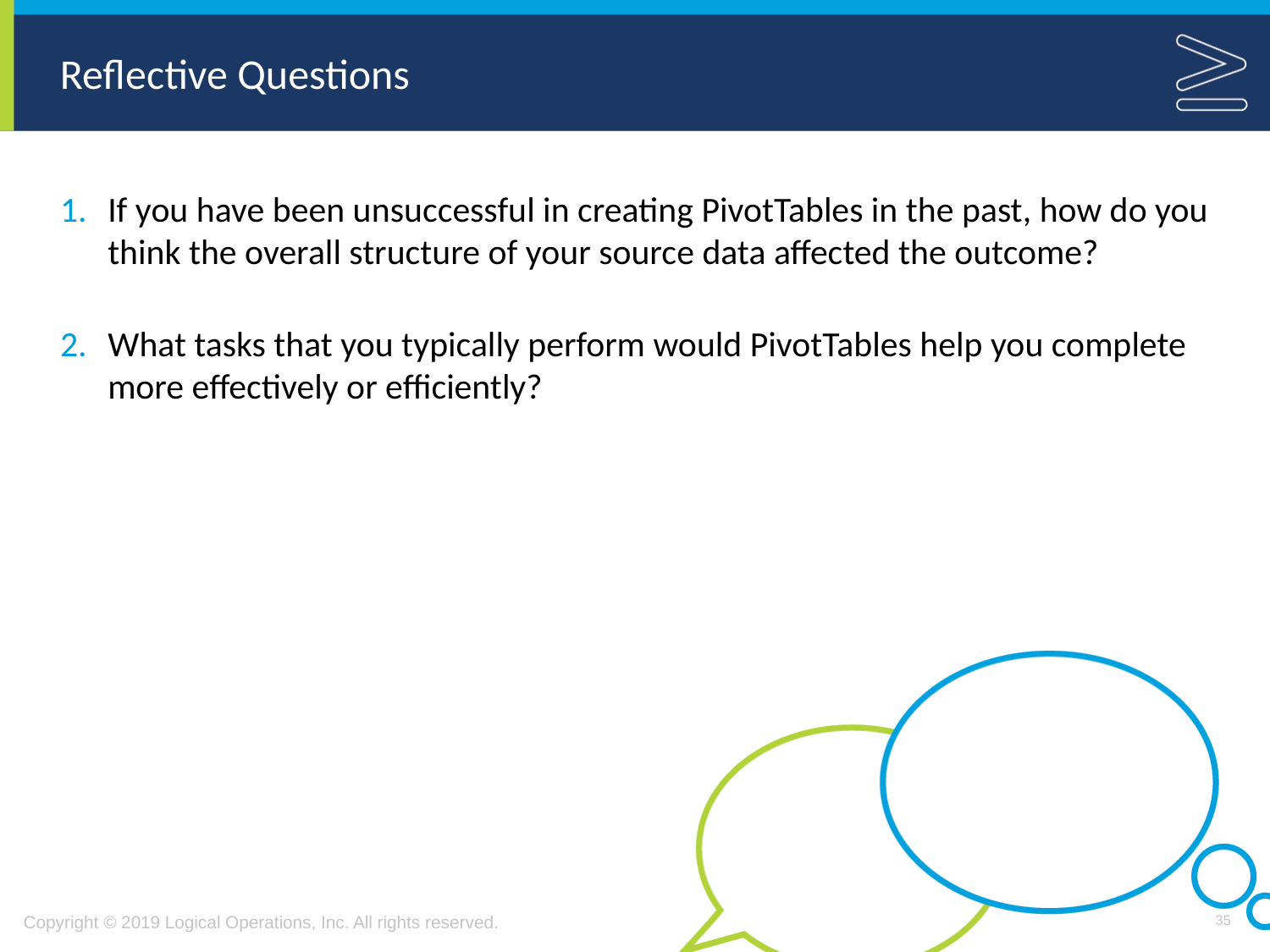

If you have been unsuccessful in creating PivotTables in the past, how do you think the overall structure of your source data affected the outcome?
What tasks that you typically perform would PivotTables help you complete more effectively or efficiently?
35